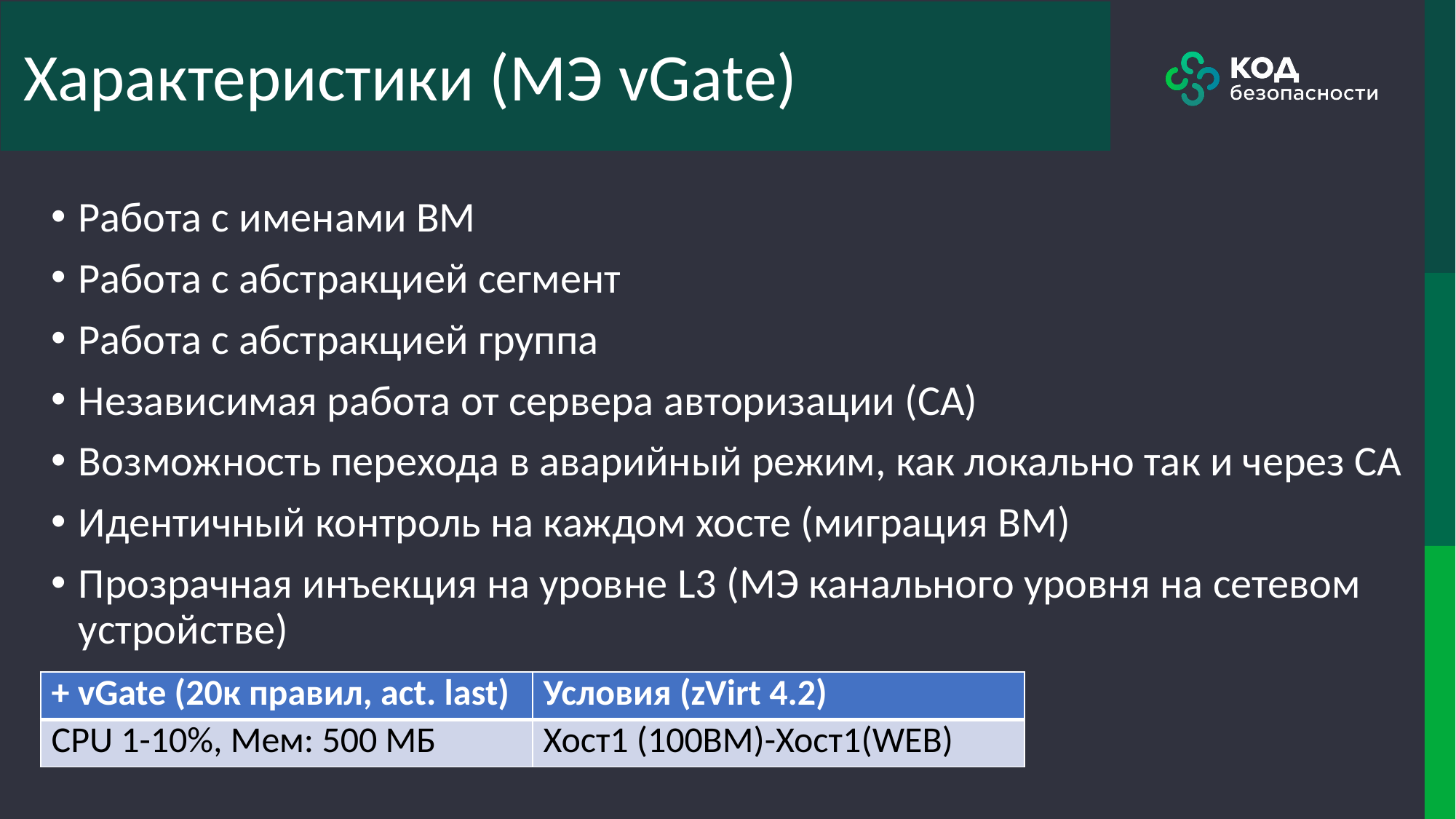

# Характеристики (МЭ vGate)
Работа с именами ВМ
Работа с абстракцией сегмент
Работа с абстракцией группа
Независимая работа от сервера авторизации (СА)
Возможность перехода в аварийный режим, как локально так и через СА
Идентичный контроль на каждом хосте (миграция ВМ)
Прозрачная инъекция на уровне L3 (МЭ канального уровня на сетевом устройстве)

| + vGate (20к правил, act. last) | Условия (zVirt 4.2) |
| --- | --- |
| CPU 1-10%, Мем: 500 МБ | Хост1 (100ВМ)-Хост1(WEB) |